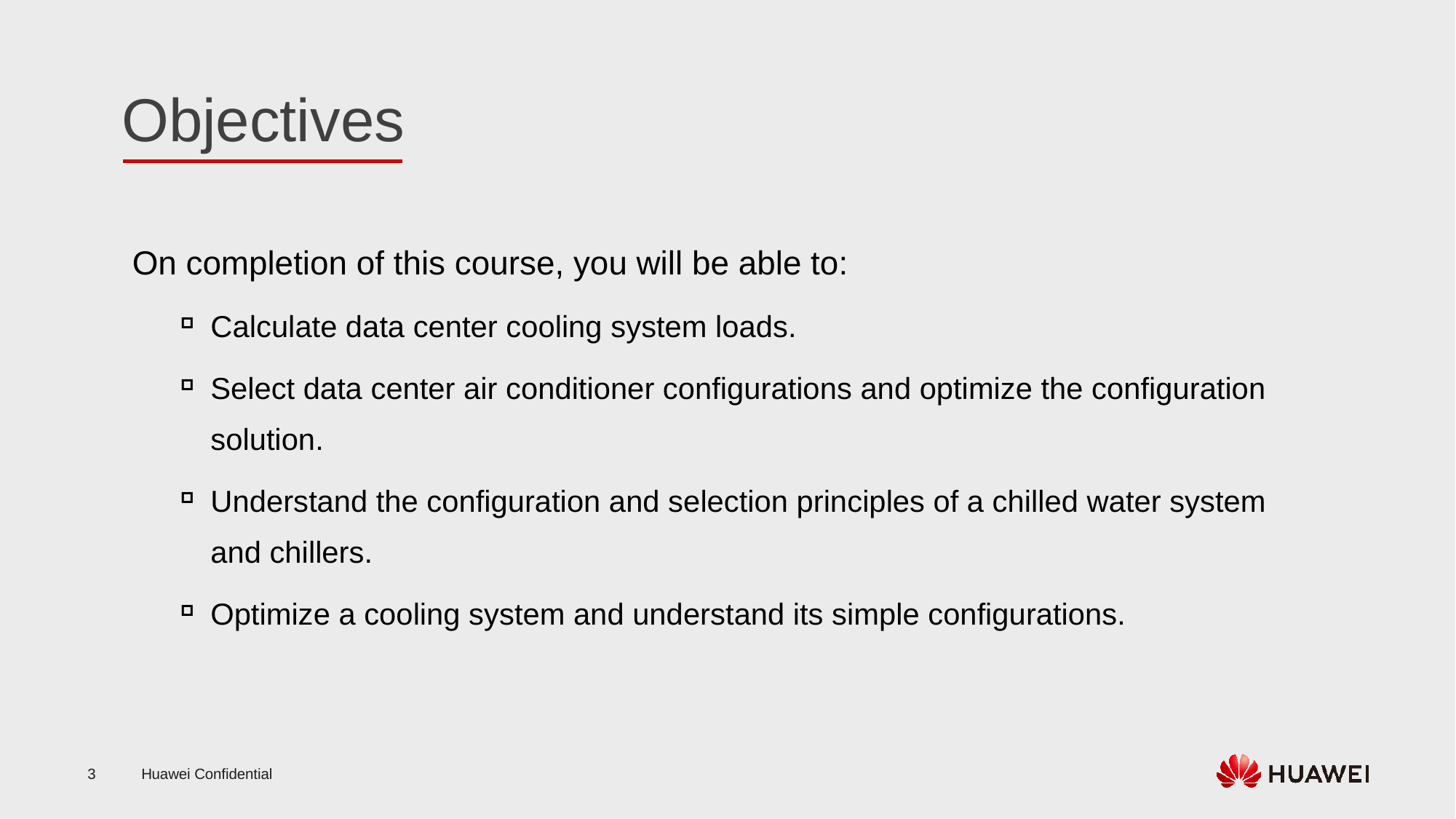

On completion of this course, you will be able to:
Calculate data center cooling system loads.
Select data center air conditioner configurations and optimize the configuration solution.
Understand the configuration and selection principles of a chilled water system and chillers.
Optimize a cooling system and understand its simple configurations.